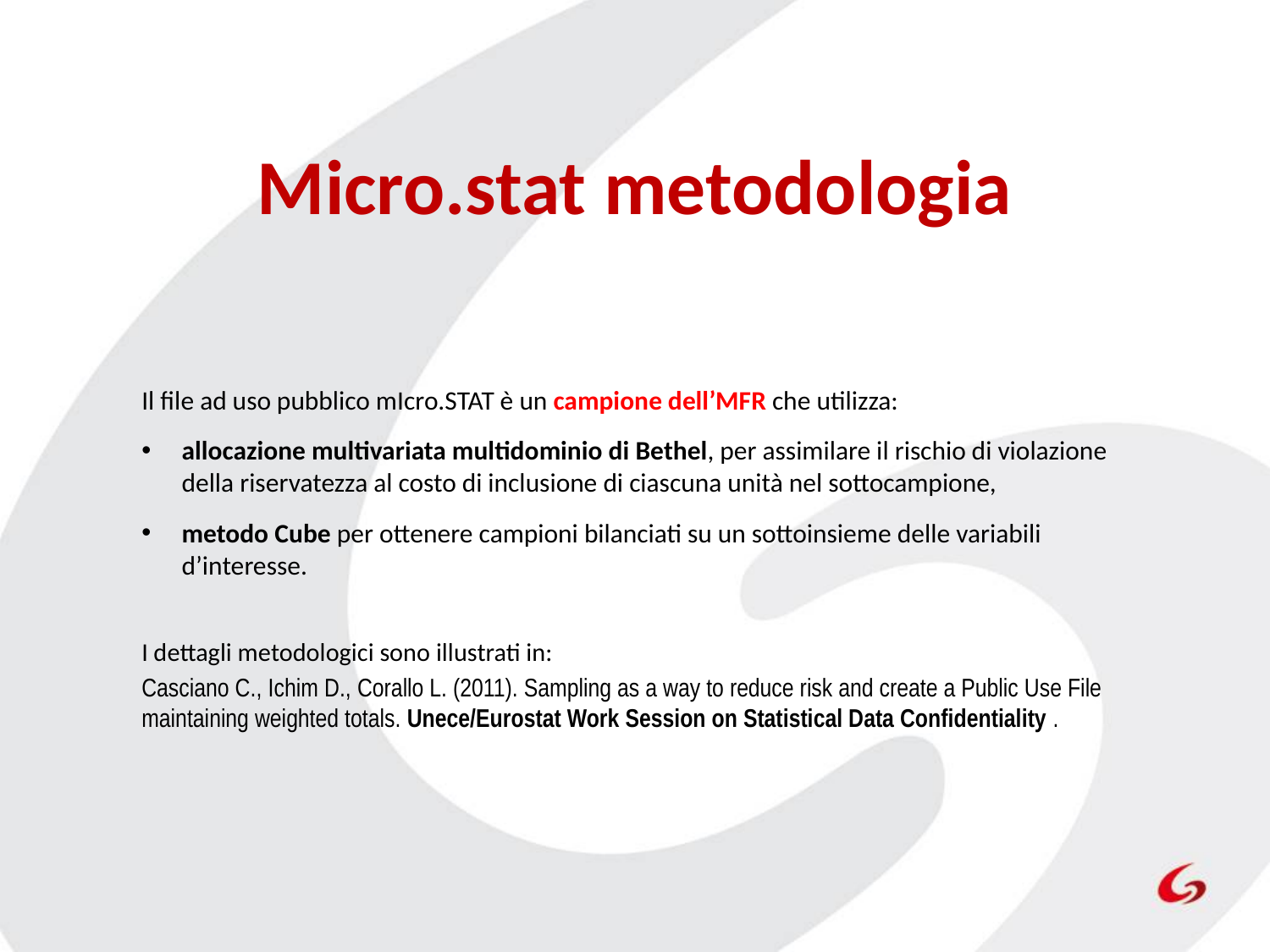

# Micro.stat metodologia
Il file ad uso pubblico mIcro.STAT è un campione dell’MFR che utilizza:

allocazione multivariata multidominio di Bethel, per assimilare il rischio di violazione della riservatezza al costo di inclusione di ciascuna unità nel sottocampione,

metodo Cube per ottenere campioni bilanciati su un sottoinsieme delle variabili d’interesse.

I dettagli metodologici sono illustrati in:
Casciano C., Ichim D., Corallo L. (2011). Sampling as a way to reduce risk and create a Public Use File maintaining weighted totals. Unece/Eurostat Work Session on Statistical Data Confidentiality .